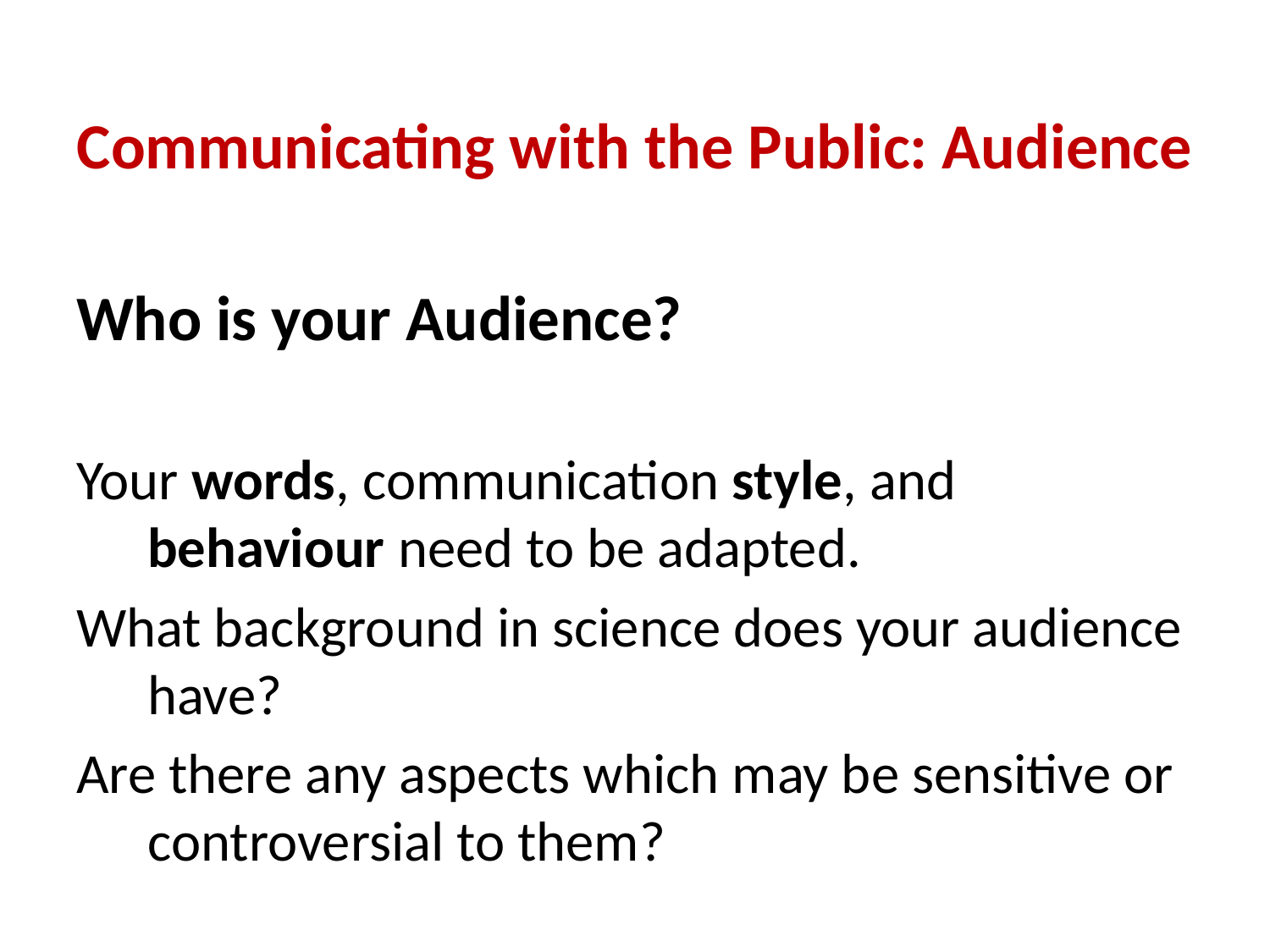

# Communicating with the Public: Audience
Who is your Audience?

Your words, communication style, and behaviour need to be adapted.
What background in science does your audience have?
Are there any aspects which may be sensitive or controversial to them?